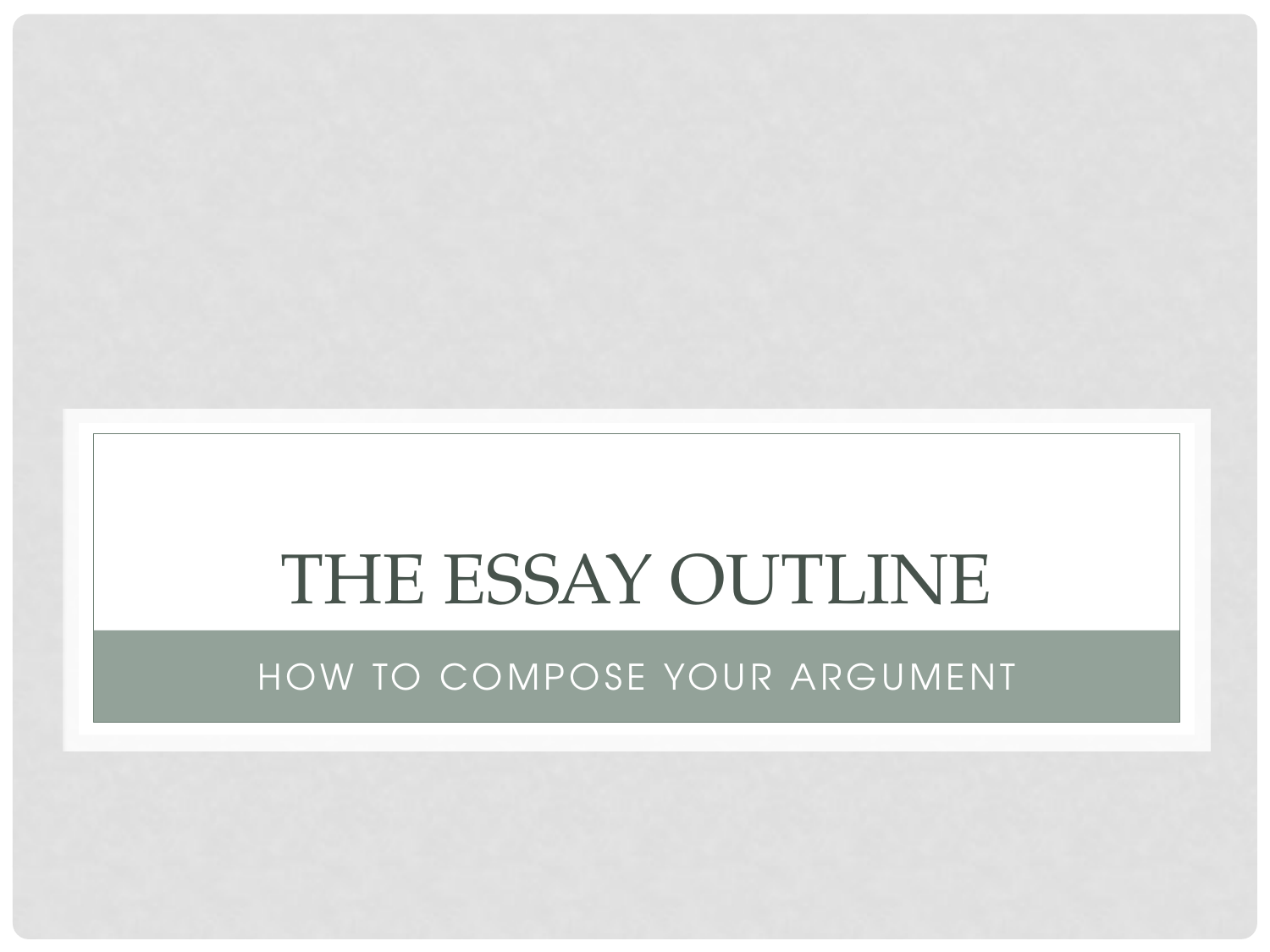

# THE ESSAY OUTLINE
HOW TO COMPOSE YOUR ARGUMENT